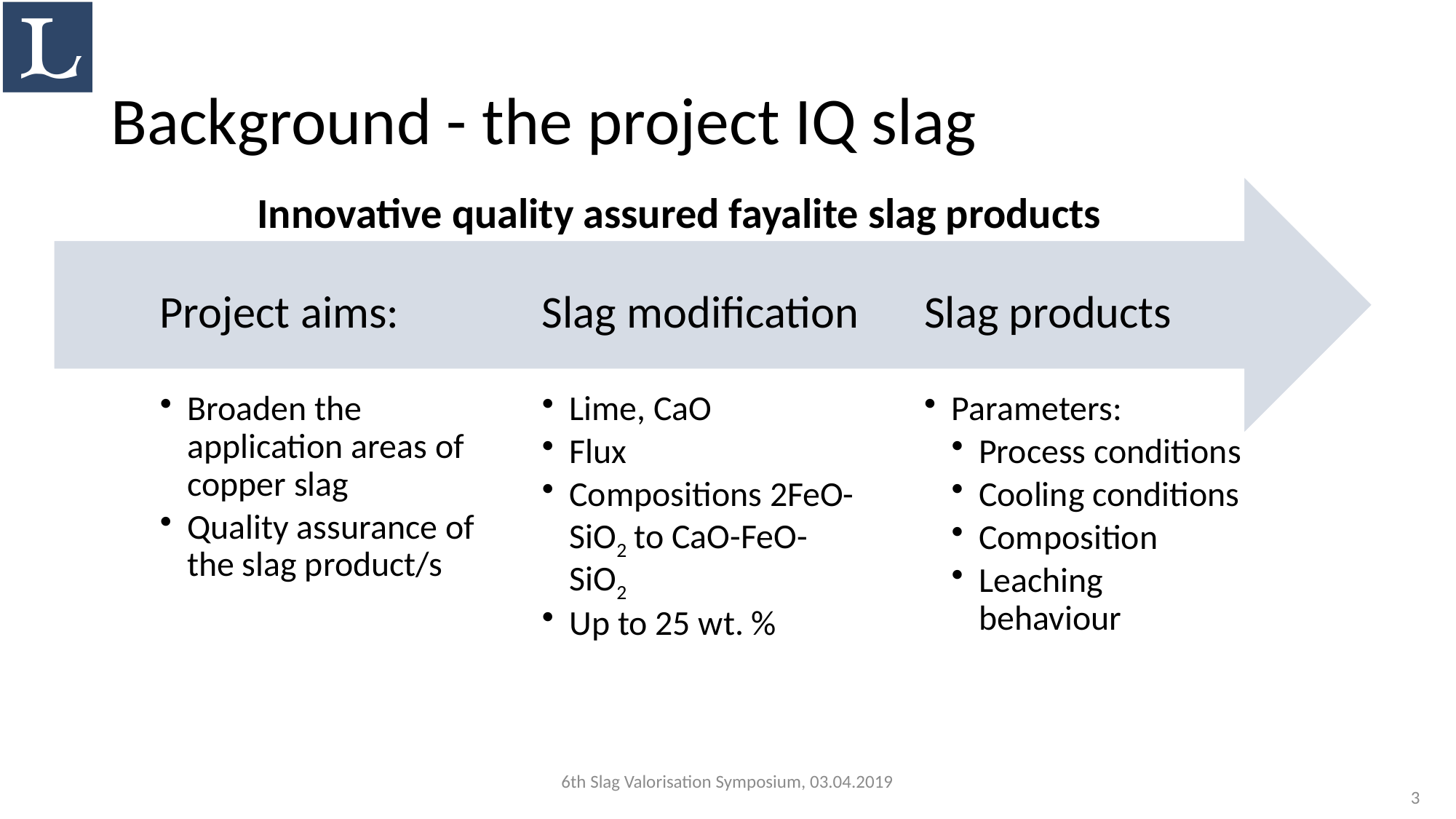

# Background - the project IQ slag
Parameters:
Process conditions
Cooling conditions
Composition
Leaching behaviour
Slag products
Lime, CaO
Flux
Compositions 2FeO-SiO2 to CaO-FeO-SiO2
Up to 25 wt. %
Slag modification
Broaden the application areas of copper slag
Quality assurance of the slag product/s
Project aims:
Innovative quality assured fayalite slag products
6th Slag Valorisation Symposium, 03.04.2019
3